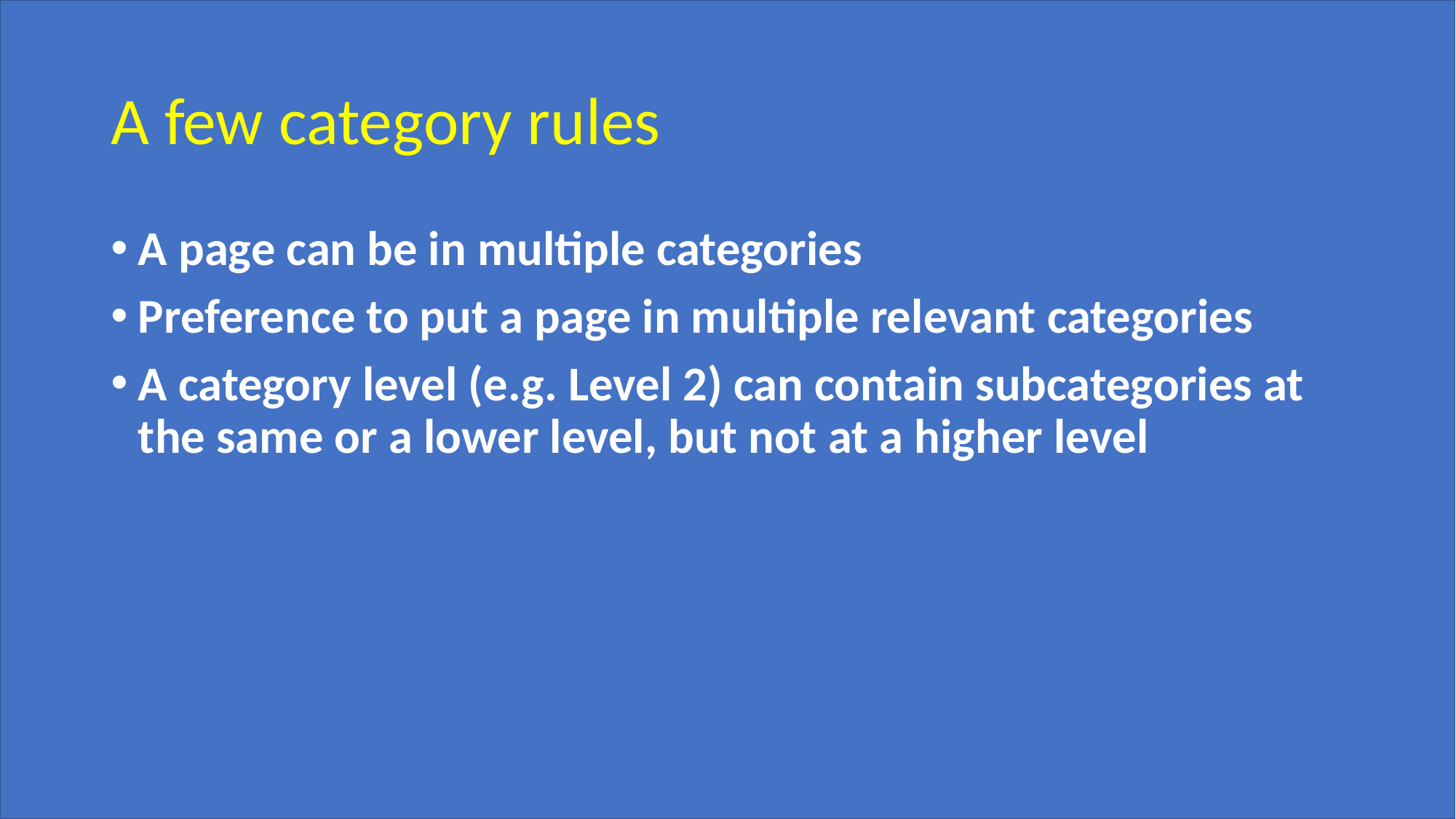

# A few category rules
A page can be in multiple categories
Preference to put a page in multiple relevant categories
A category level (e.g. Level 2) can contain subcategories at the same or a lower level, but not at a higher level